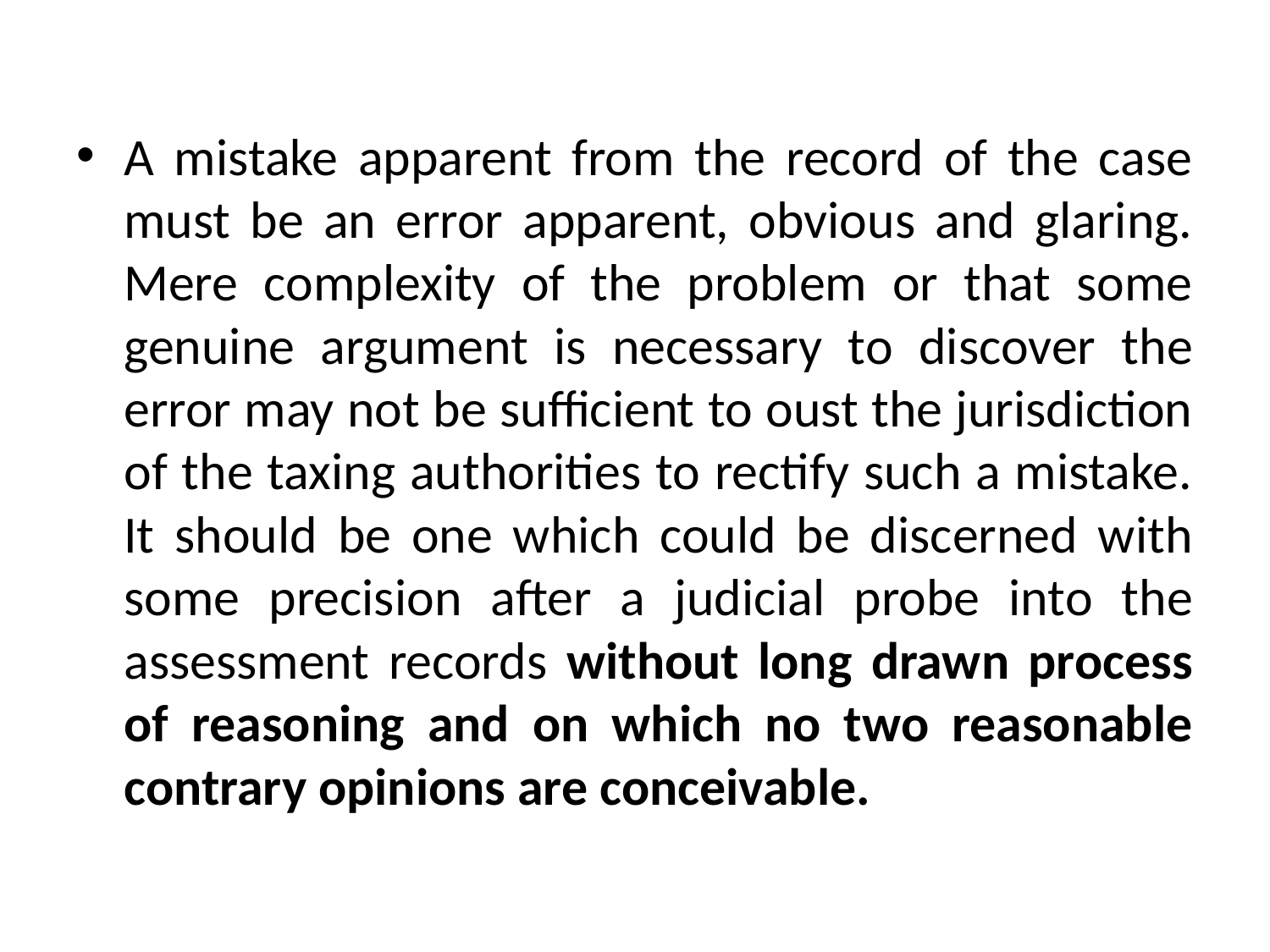

#
A mistake apparent from the record of the case must be an error apparent, obvious and glaring. Mere complexity of the problem or that some genuine argument is necessary to discover the error may not be sufficient to oust the jurisdiction of the taxing authorities to rectify such a mistake. It should be one which could be discerned with some precision after a judicial probe into the assessment records without long drawn process of reasoning and on which no two reasonable contrary opinions are conceivable.